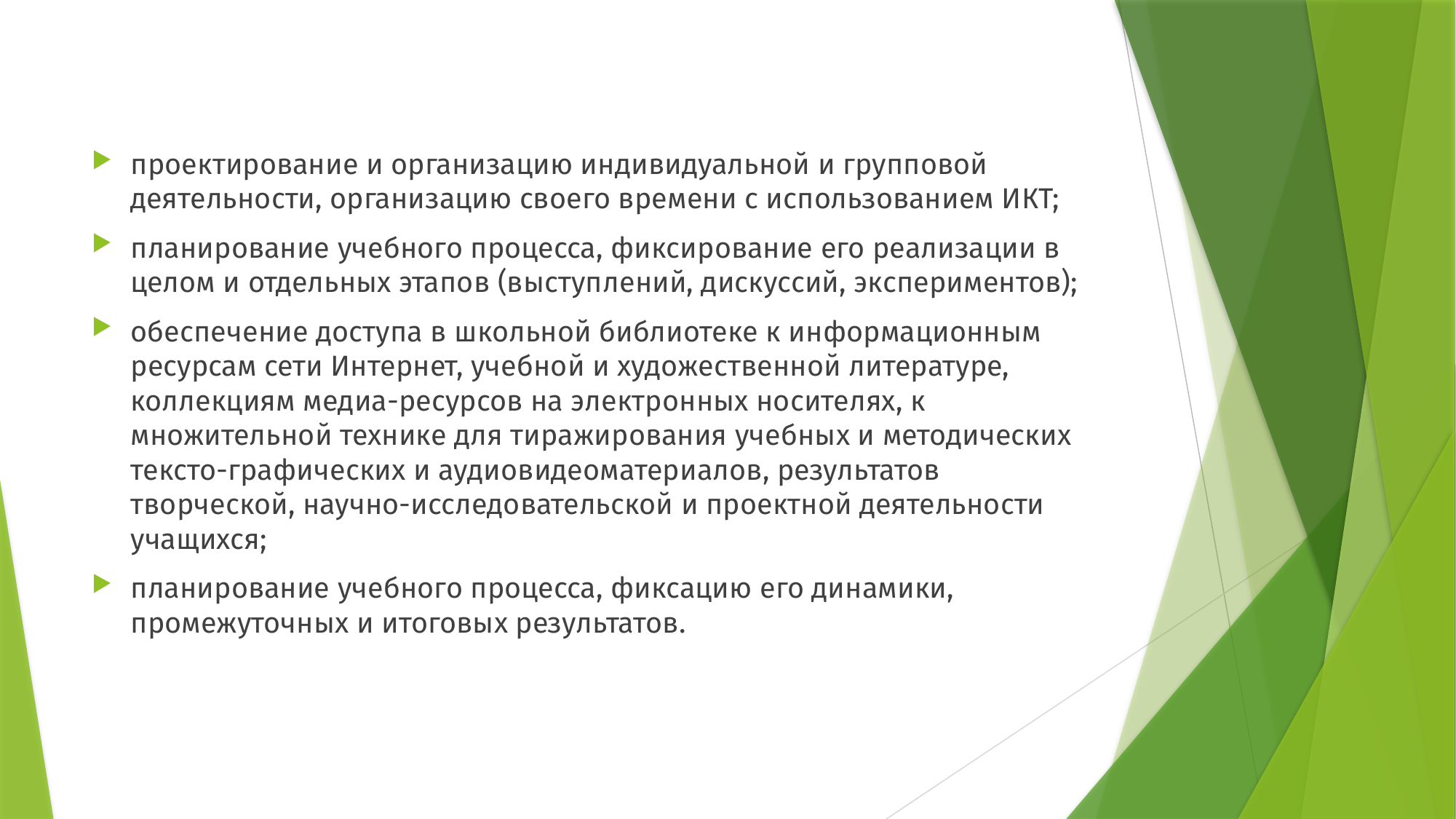

#
проектирование и организацию индивидуальной и групповой деятельности, организацию своего времени с использованием ИКТ;
планирование учебного процесса, фиксирование его реализации в целом и отдельных этапов (выступлений, дискуссий, экспериментов);
обеспечение доступа в школьной библиотеке к информационным ресурсам сети Интернет, учебной и художественной литературе, коллекциям медиа-ресурсов на электронных носителях, к множительной технике для тиражирования учебных и методических тексто-графических и аудиовидеоматериалов, результатов творческой, научно-исследовательской и проектной деятельности учащихся;
планирование учебного процесса, фиксацию его динамики, промежуточных и итоговых результатов.